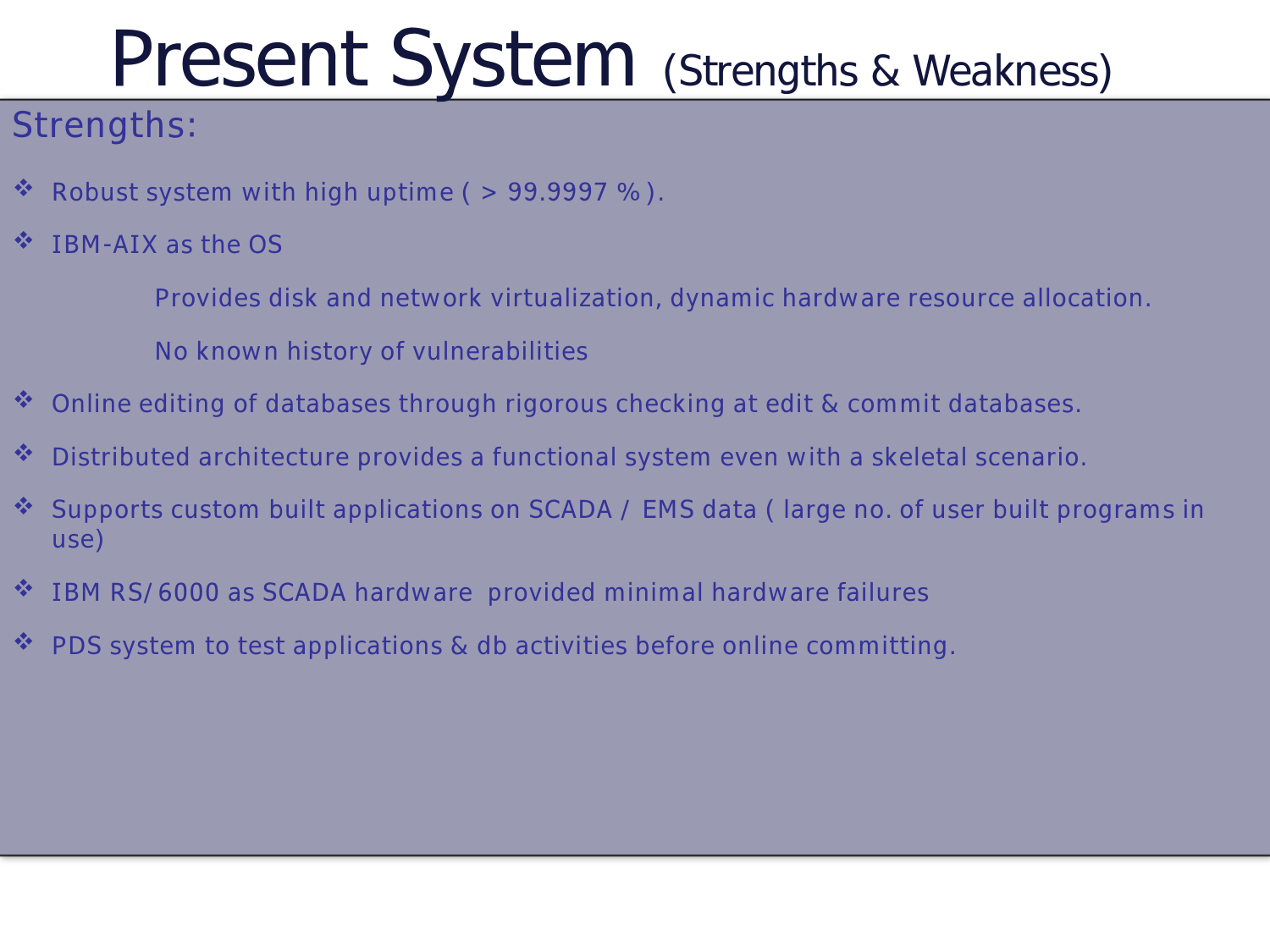

Present System (Strengths & Weakness)
Strengths:
Robust system with high uptime ( > 99.9997 %).
IBM-AIX as the OS
           Provides disk and network virtualization, dynamic hardware resource allocation.
           No known history of vulnerabilities
Online editing of databases through rigorous checking at edit & commit databases.
Distributed architecture provides a functional system even with a skeletal scenario.
Supports custom built applications on SCADA / EMS data ( large no. of user built programs in use)
IBM RS/6000 as SCADA hardware  provided minimal hardware failures
PDS system to test applications & db activities before online committing.